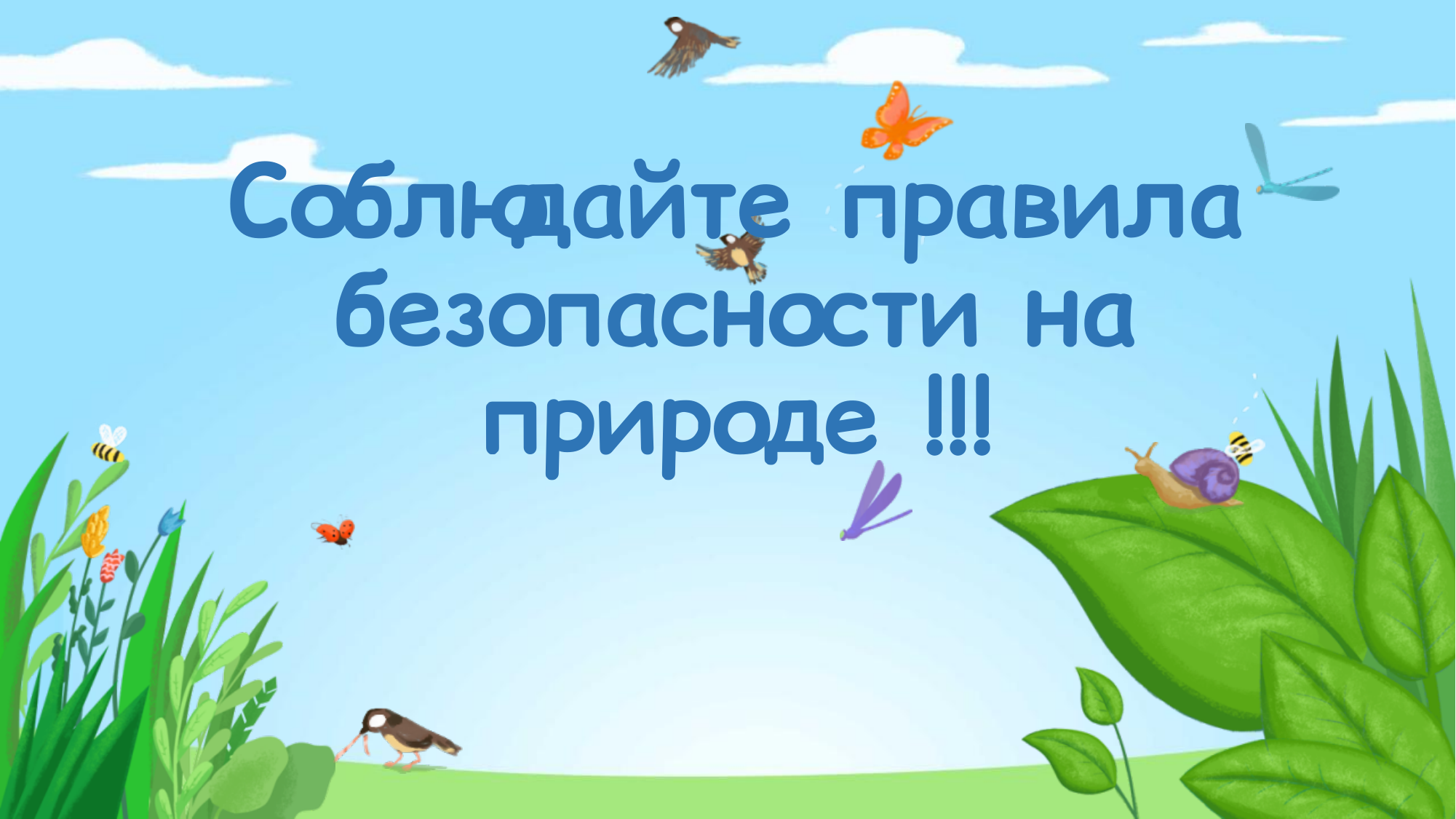

# Соблюдайте правила безопасности на природе !!!